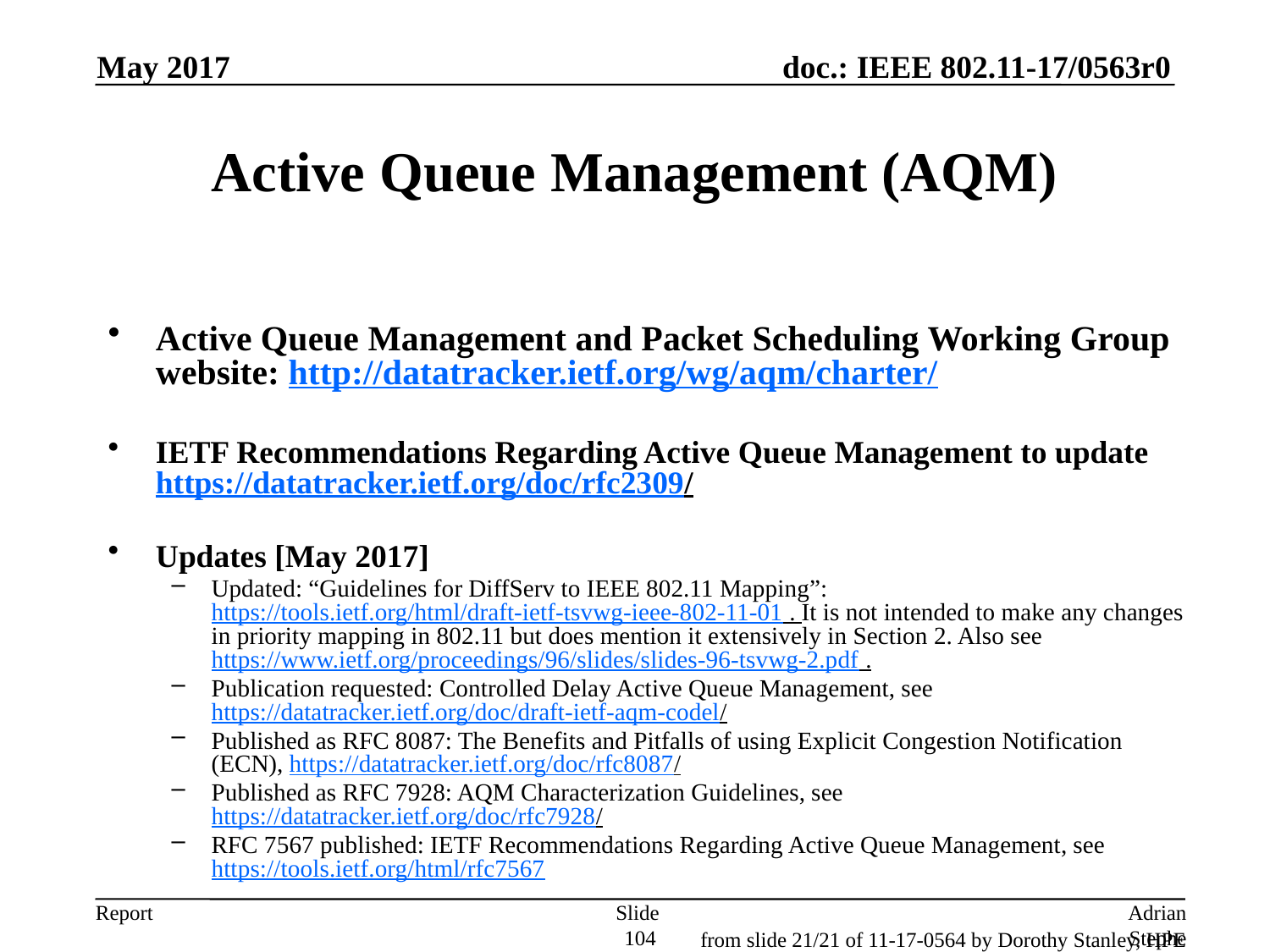

May 2017
# Active Queue Management (AQM)

Active Queue Management and Packet Scheduling Working Group website: http://datatracker.ietf.org/wg/aqm/charter/

IETF Recommendations Regarding Active Queue Management to update https://datatracker.ietf.org/doc/rfc2309/

Updates [May 2017]
Updated: “Guidelines for DiffServ to IEEE 802.11 Mapping”: https://tools.ietf.org/html/draft-ietf-tsvwg-ieee-802-11-01 . It is not intended to make any changes in priority mapping in 802.11 but does mention it extensively in Section 2. Also see https://www.ietf.org/proceedings/96/slides/slides-96-tsvwg-2.pdf .
Publication requested: Controlled Delay Active Queue Management, see https://datatracker.ietf.org/doc/draft-ietf-aqm-codel/
Published as RFC 8087: The Benefits and Pitfalls of using Explicit Congestion Notification (ECN), https://datatracker.ietf.org/doc/rfc8087/
Published as RFC 7928: AQM Characterization Guidelines, see https://datatracker.ietf.org/doc/rfc7928/
RFC 7567 published: IETF Recommendations Regarding Active Queue Management, see https://tools.ietf.org/html/rfc7567

Slide 104
Adrian Stephens, Intel Corporation
from slide 21/21 of 11-17-0564 by Dorothy Stanley, HPE